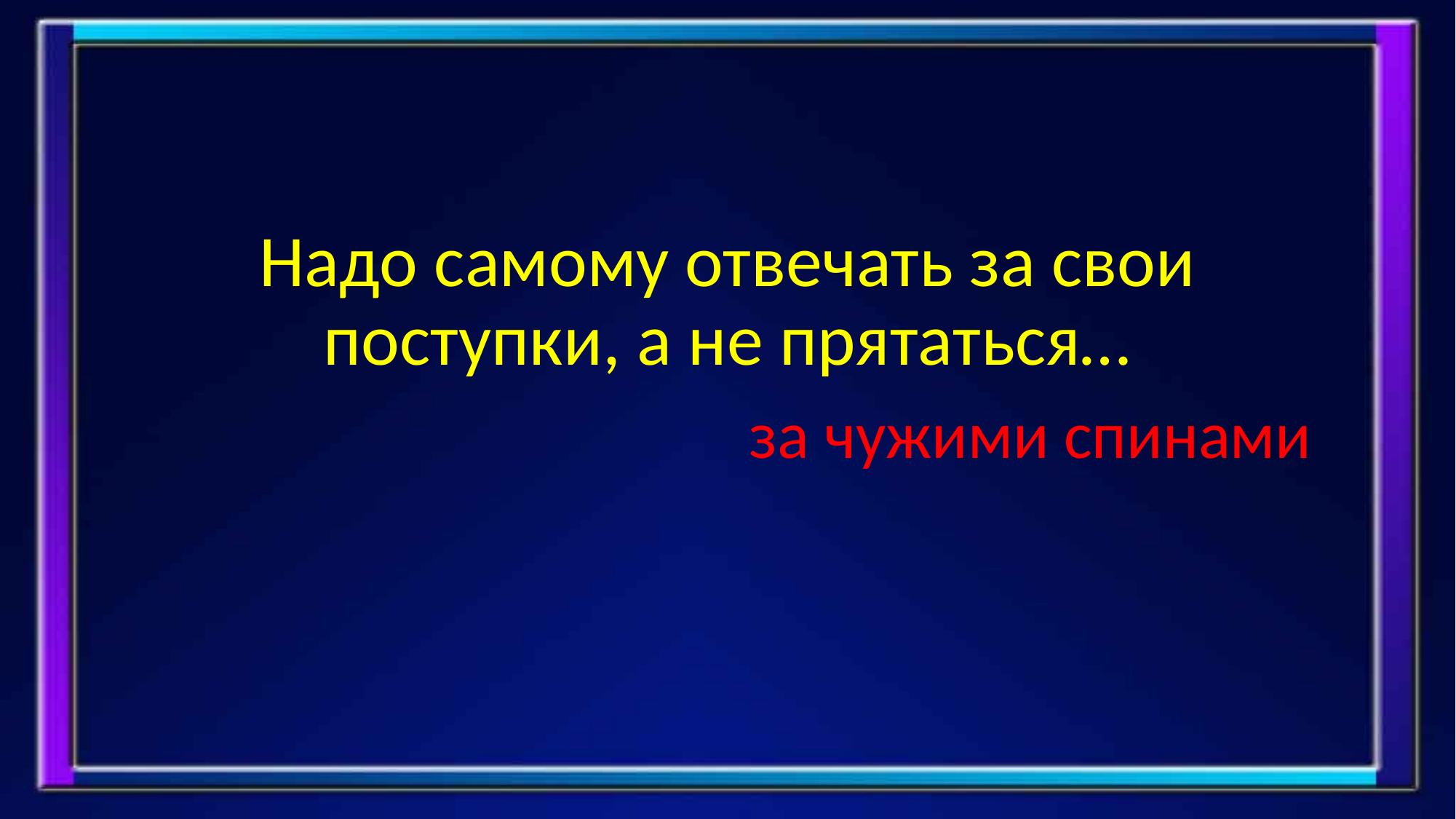

#
Надо самому отвечать за свои поступки, а не прятаться…
                                       за чужими спинами